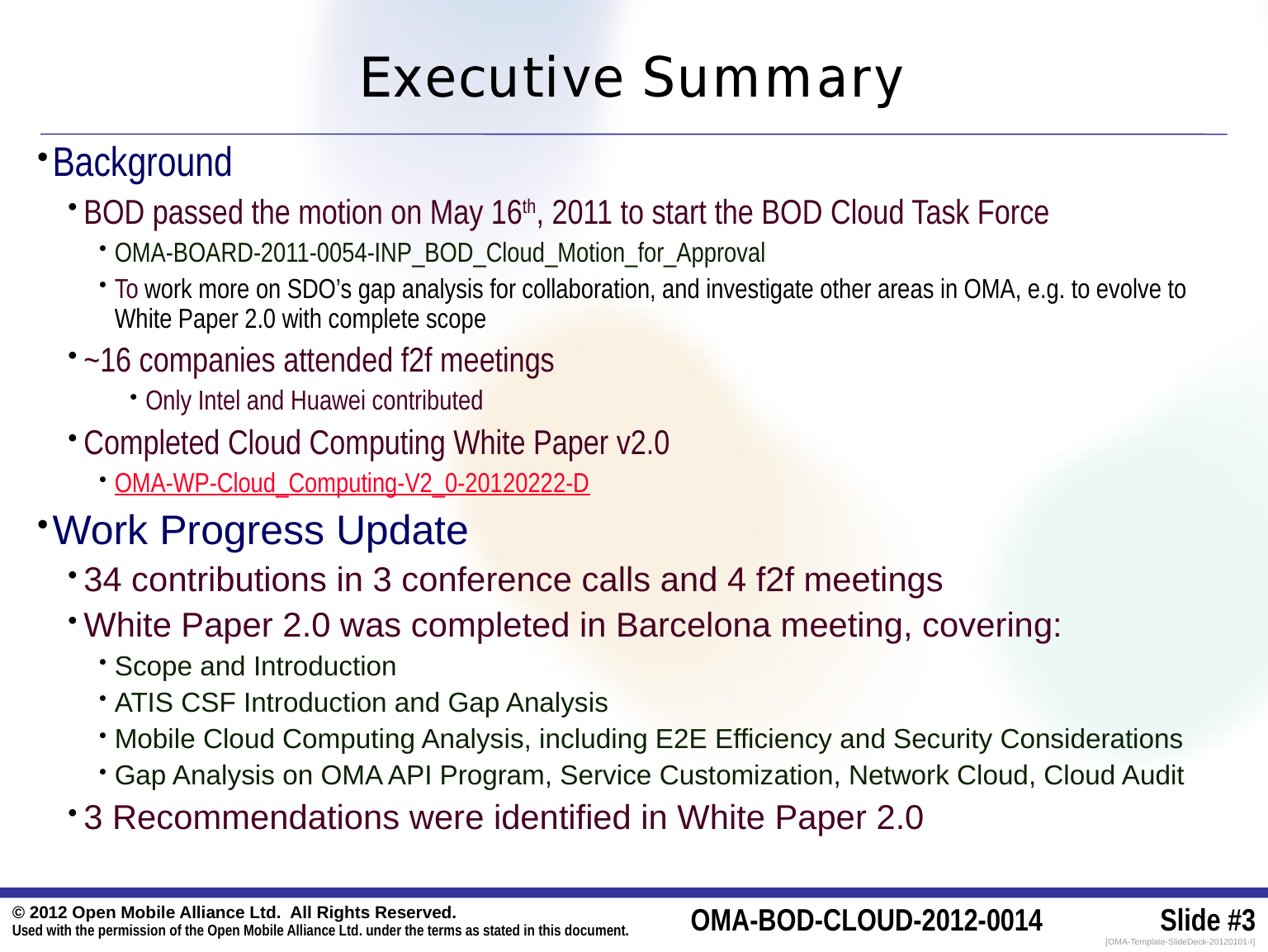

# Executive Summary
Background
BOD passed the motion on May 16th, 2011 to start the BOD Cloud Task Force
OMA-BOARD-2011-0054-INP_BOD_Cloud_Motion_for_Approval
To work more on SDO’s gap analysis for collaboration, and investigate other areas in OMA, e.g. to evolve to White Paper 2.0 with complete scope
~16 companies attended f2f meetings
Only Intel and Huawei contributed
Completed Cloud Computing White Paper v2.0
OMA-WP-Cloud_Computing-V2_0-20120222-D
Work Progress Update
34 contributions in 3 conference calls and 4 f2f meetings
White Paper 2.0 was completed in Barcelona meeting, covering:
Scope and Introduction
ATIS CSF Introduction and Gap Analysis
Mobile Cloud Computing Analysis, including E2E Efficiency and Security Considerations
Gap Analysis on OMA API Program, Service Customization, Network Cloud, Cloud Audit
3 Recommendations were identified in White Paper 2.0